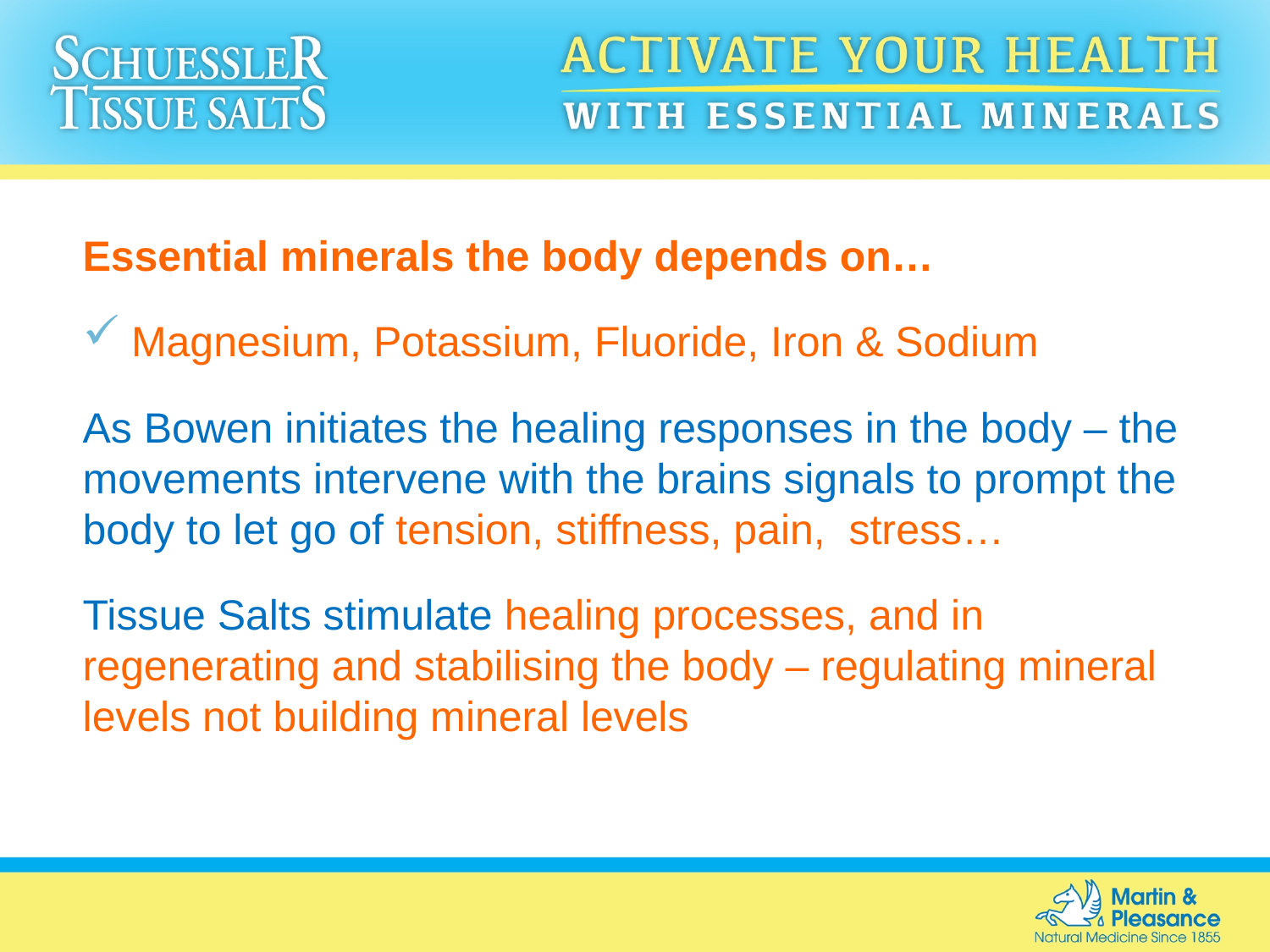

Essential minerals the body depends on…
Magnesium, Potassium, Fluoride, Iron & Sodium
As Bowen initiates the healing responses in the body – the movements intervene with the brains signals to prompt the body to let go of tension, stiffness, pain,  stress…
Tissue Salts stimulate healing processes, and in regenerating and stabilising the body – regulating mineral levels not building mineral levels